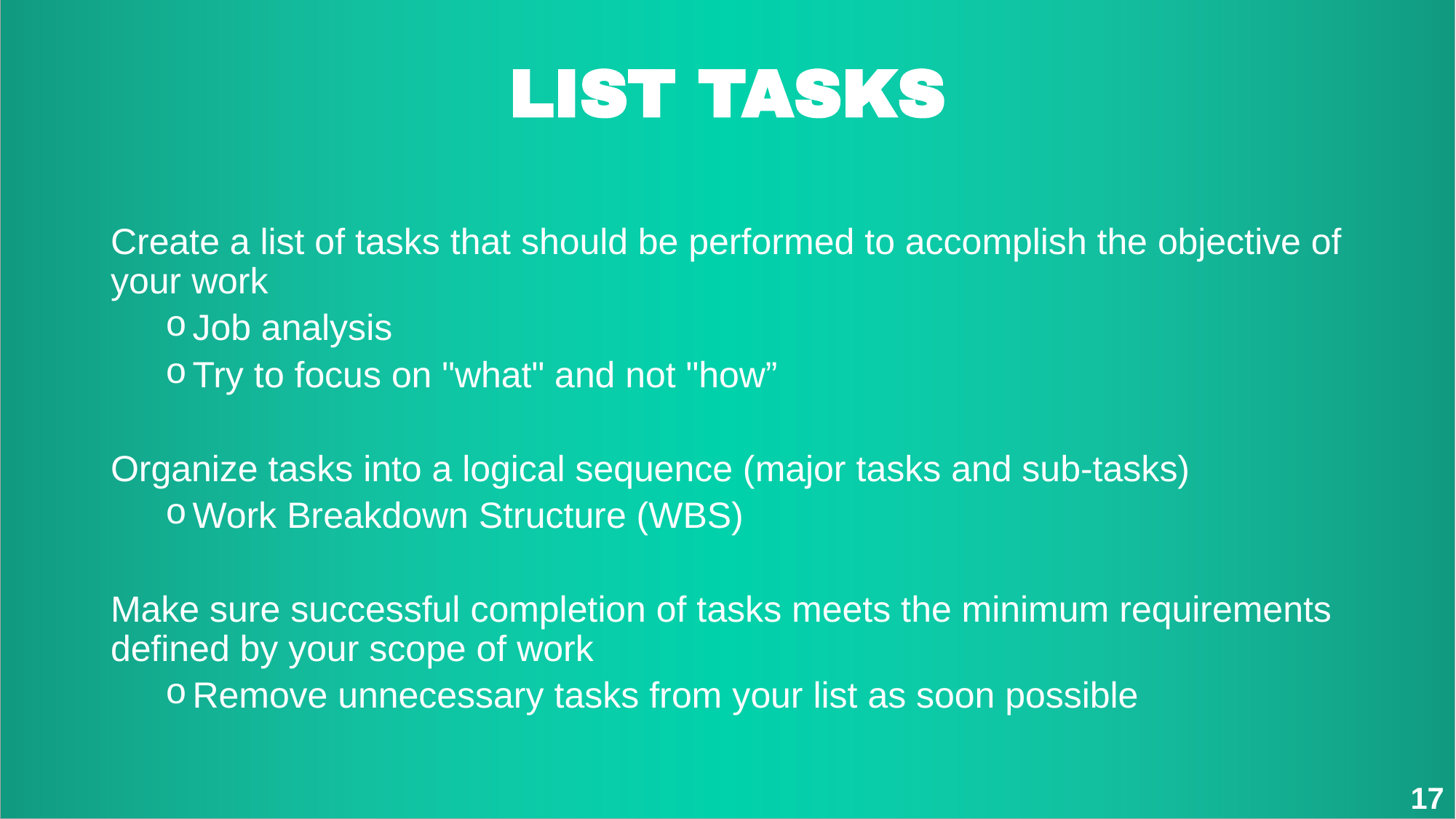

LIST TASKS
Create a list of tasks that should be performed to accomplish the objective of your work
Job analysis
Try to focus on "what" and not "how”
Organize tasks into a logical sequence (major tasks and sub-tasks)
Work Breakdown Structure (WBS)
Make sure successful completion of tasks meets the minimum requirements defined by your scope of work
Remove unnecessary tasks from your list as soon possible

17